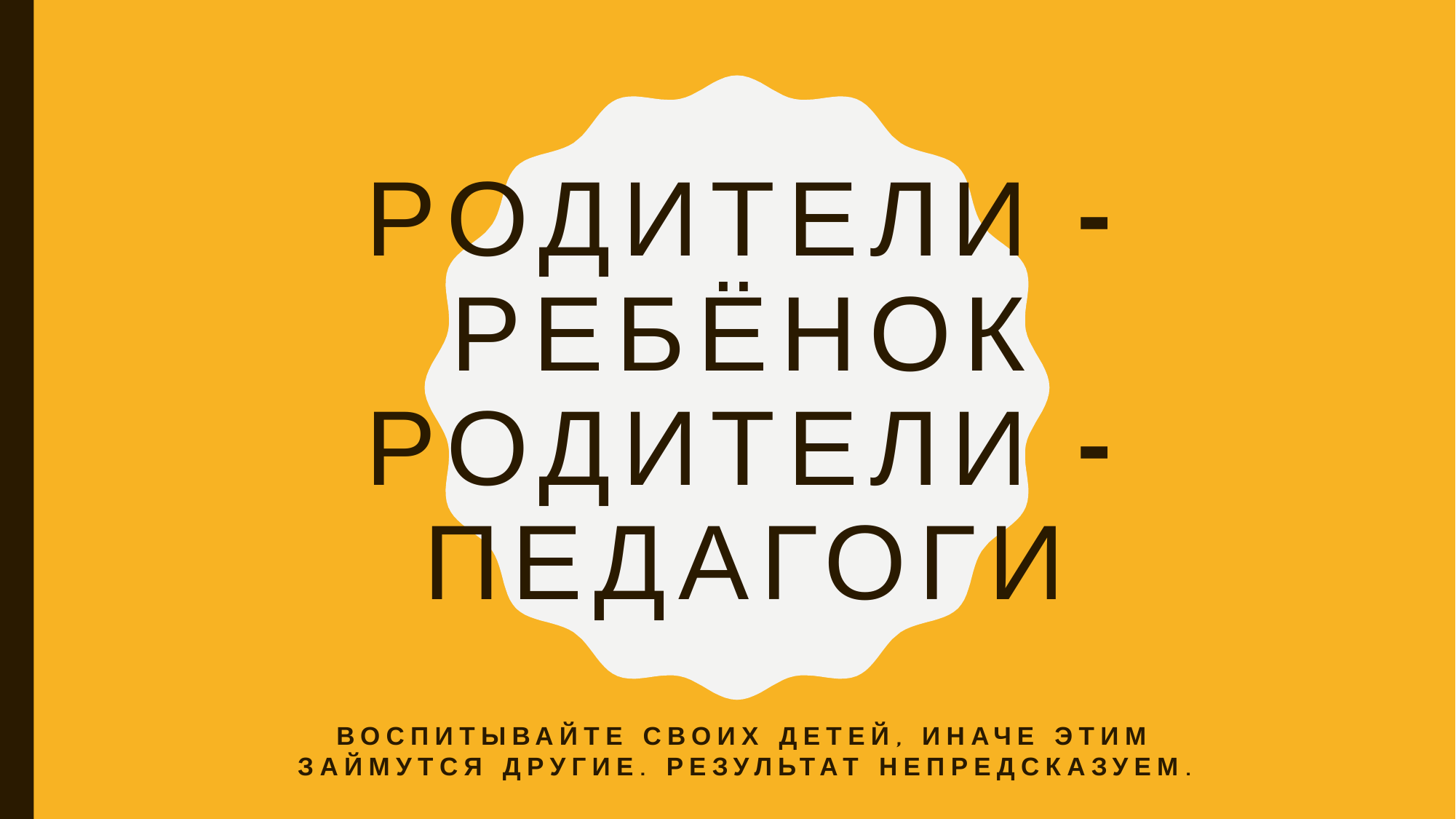

# Родители – ребёнок родители – педагоги
Воспитывайте своих детей, иначе этим займутся другие. Результат непредсказуем.